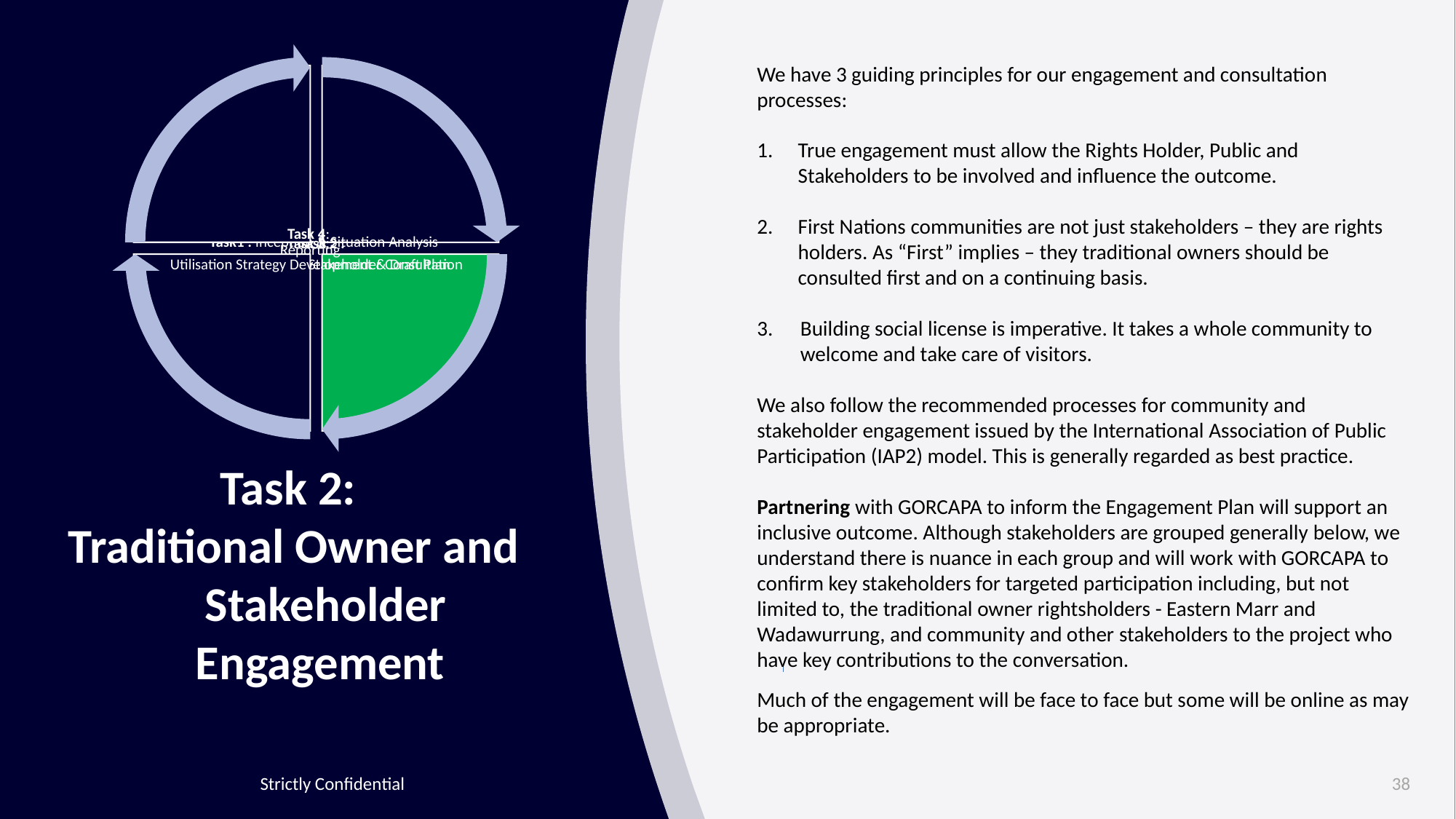

#
 Task1 : Inception & Situation Analysis
Task 2 :
Traditional Owner & Stakeholder Consultation
Task 3:
Utilisation Strategy Development & Draft Plan
Task 4:
Reporting
We have 3 guiding principles for our engagement and consultation processes:

True engagement must allow the Rights Holder, Public and Stakeholders to be involved and influence the outcome.

First Nations communities are not just stakeholders – they are rights holders. As “First” implies – they traditional owners should be consulted first and on a continuing basis.

3. 	Building social license is imperative. It takes a whole community to welcome and take care of visitors.

We also follow the recommended processes for community and stakeholder engagement issued by the International Association of Public Participation (IAP2) model. This is generally regarded as best practice.

Partnering with GORCAPA to inform the Engagement Plan will support an inclusive outcome. Although stakeholders are grouped generally below, we understand there is nuance in each group and will work with GORCAPA to confirm key stakeholders for targeted participation including, but not limited to, the traditional owner rightsholders - Eastern Marr and Wadawurrung, and community and other stakeholders to the project who have key contributions to the conversation.

Much of the engagement will be face to face but some will be online as may be appropriate.

Task 2:
Traditional Owner and Stakeholder Engagement

Strictly Confidential
38